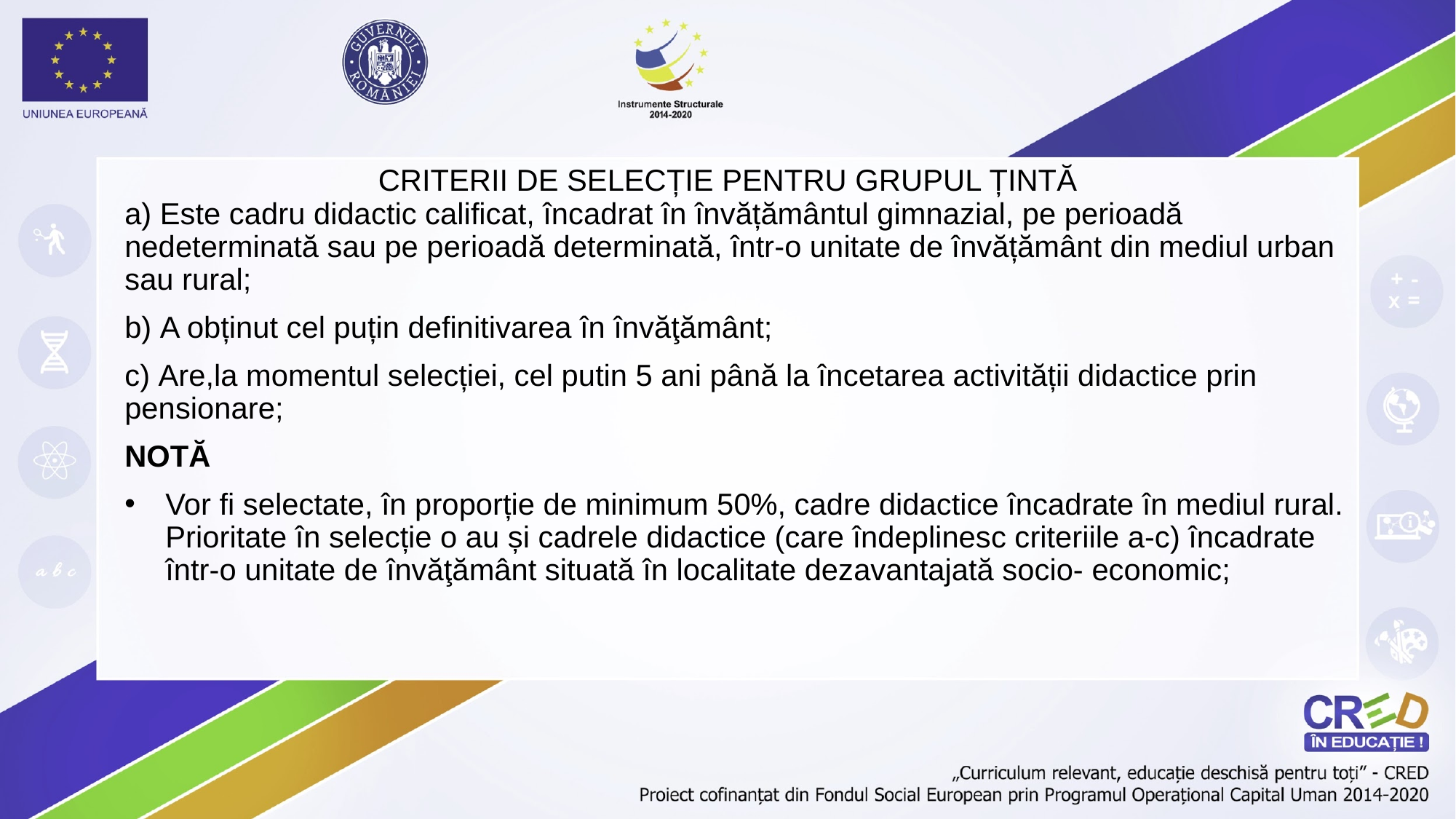

# CRITERII DE SELECȚIE PENTRU GRUPUL ȚINTĂ
a) Este cadru didactic calificat, încadrat în învățământul gimnazial, pe perioadă nedeterminată sau pe perioadă determinată, într-o unitate de învățământ din mediul urban sau rural;
b) A obținut cel puțin definitivarea în învăţământ;
c) Are,la momentul selecției, cel putin 5 ani până la încetarea activității didactice prin pensionare;
NOTĂ
Vor fi selectate, în proporție de minimum 50%, cadre didactice încadrate în mediul rural. Prioritate în selecție o au și cadrele didactice (care îndeplinesc criteriile a-c) încadrate într-o unitate de învăţământ situată în localitate dezavantajată socio- economic;